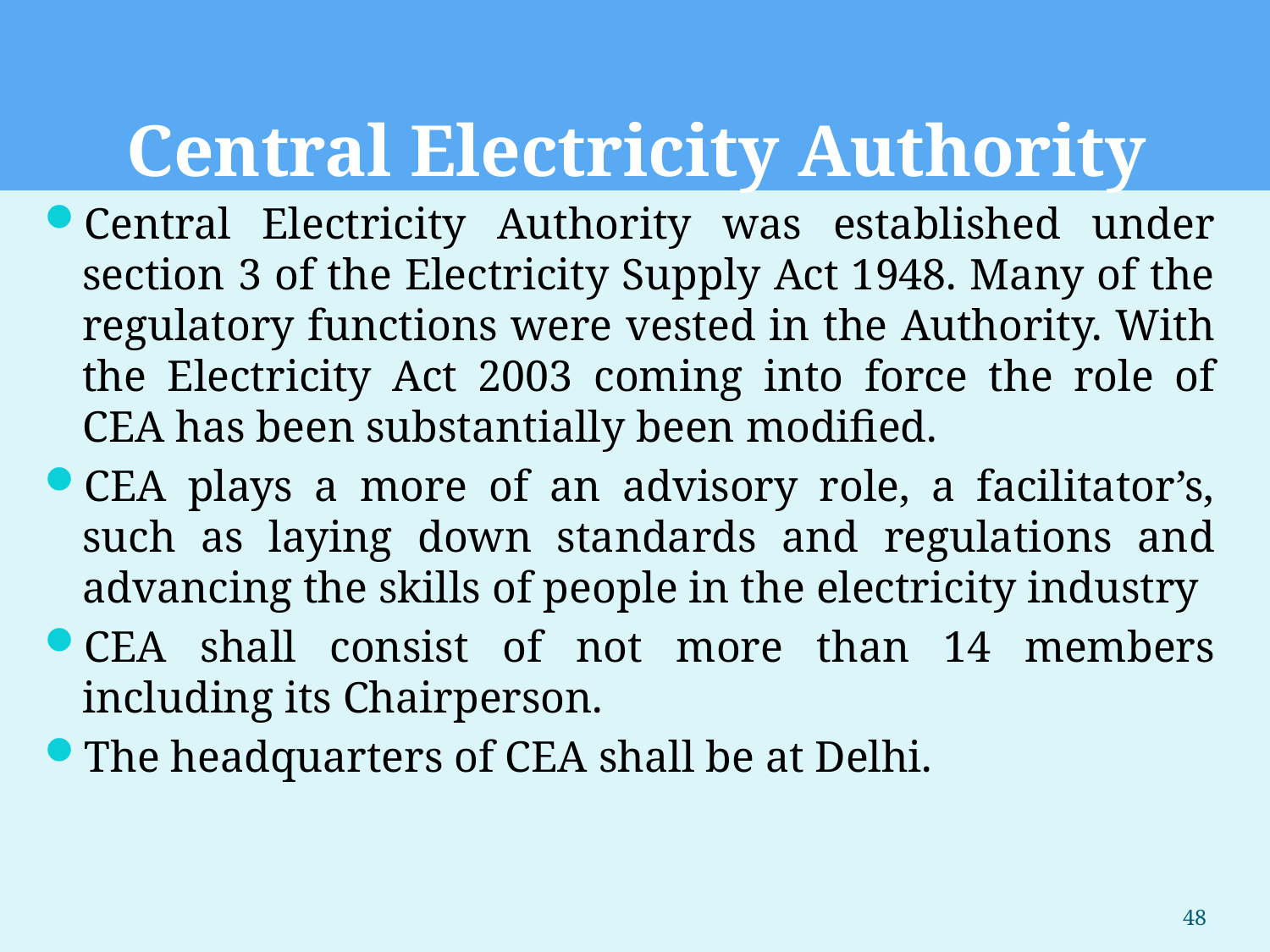

Central Electricity Authority
Central Electricity Authority was established under section 3 of the Electricity Supply Act 1948. Many of the regulatory functions were vested in the Authority. With the Electricity Act 2003 coming into force the role of CEA has been substantially been modified.
CEA plays a more of an advisory role, a facilitator’s, such as laying down standards and regulations and advancing the skills of people in the electricity industry
CEA shall consist of not more than 14 members including its Chairperson.
The headquarters of CEA shall be at Delhi.
48